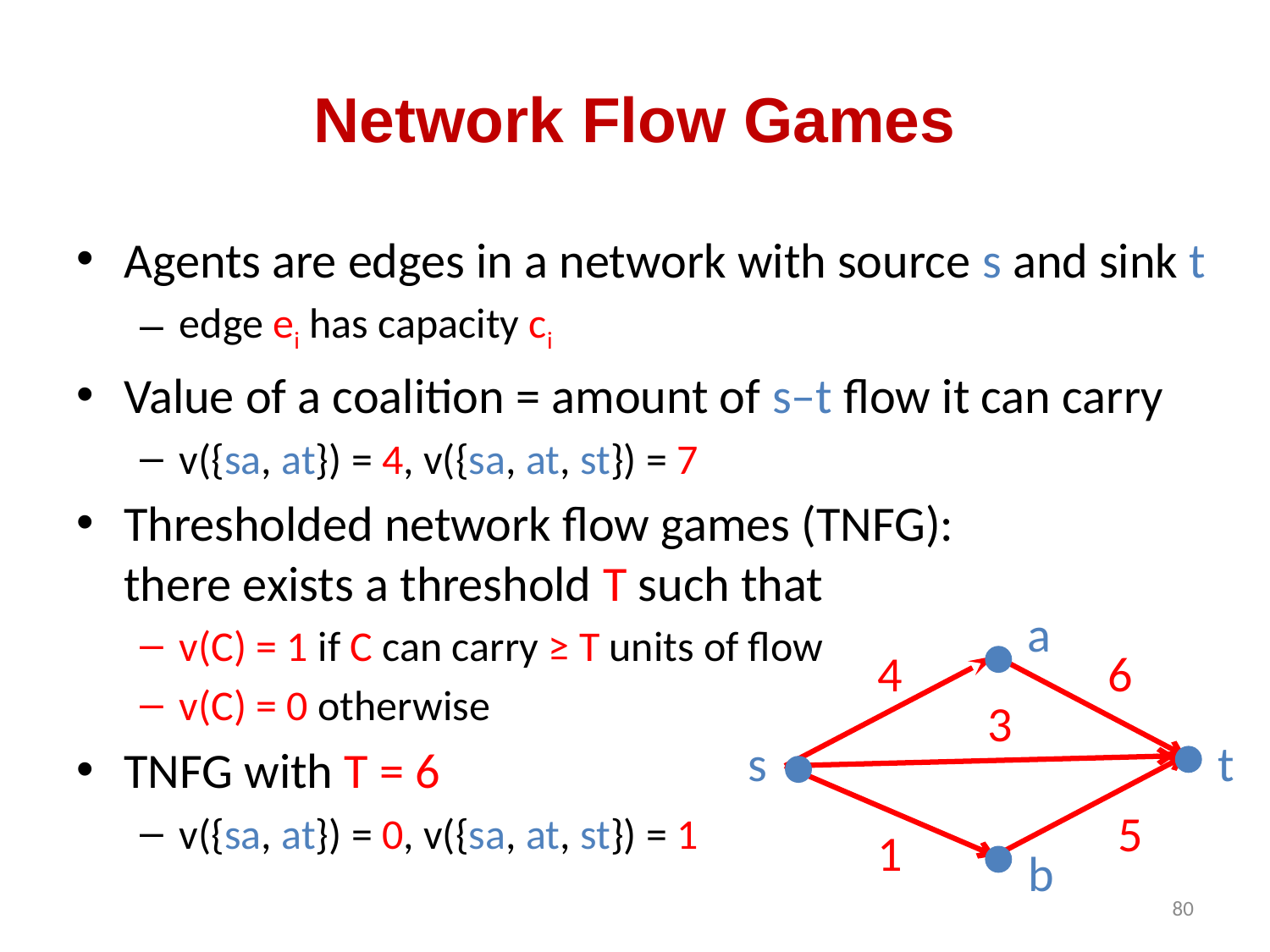

# Network Flow Games
Agents are edges in a network with source s and sink t
edge ei has capacity ci
Value of a coalition = amount of s–t flow it can carry
v({sa, at}) = 4, v({sa, at, st}) = 7
Thresholded network flow games (TNFG):
there exists a threshold T such that
v(C) = 1 if C can carry ≥ T units of flow
v(C) = 0 otherwise
TNFG with T = 6
v({sa, at}) = 0, v({sa, at, st}) = 1
a

s
t

b

4
6
3
5
1
80